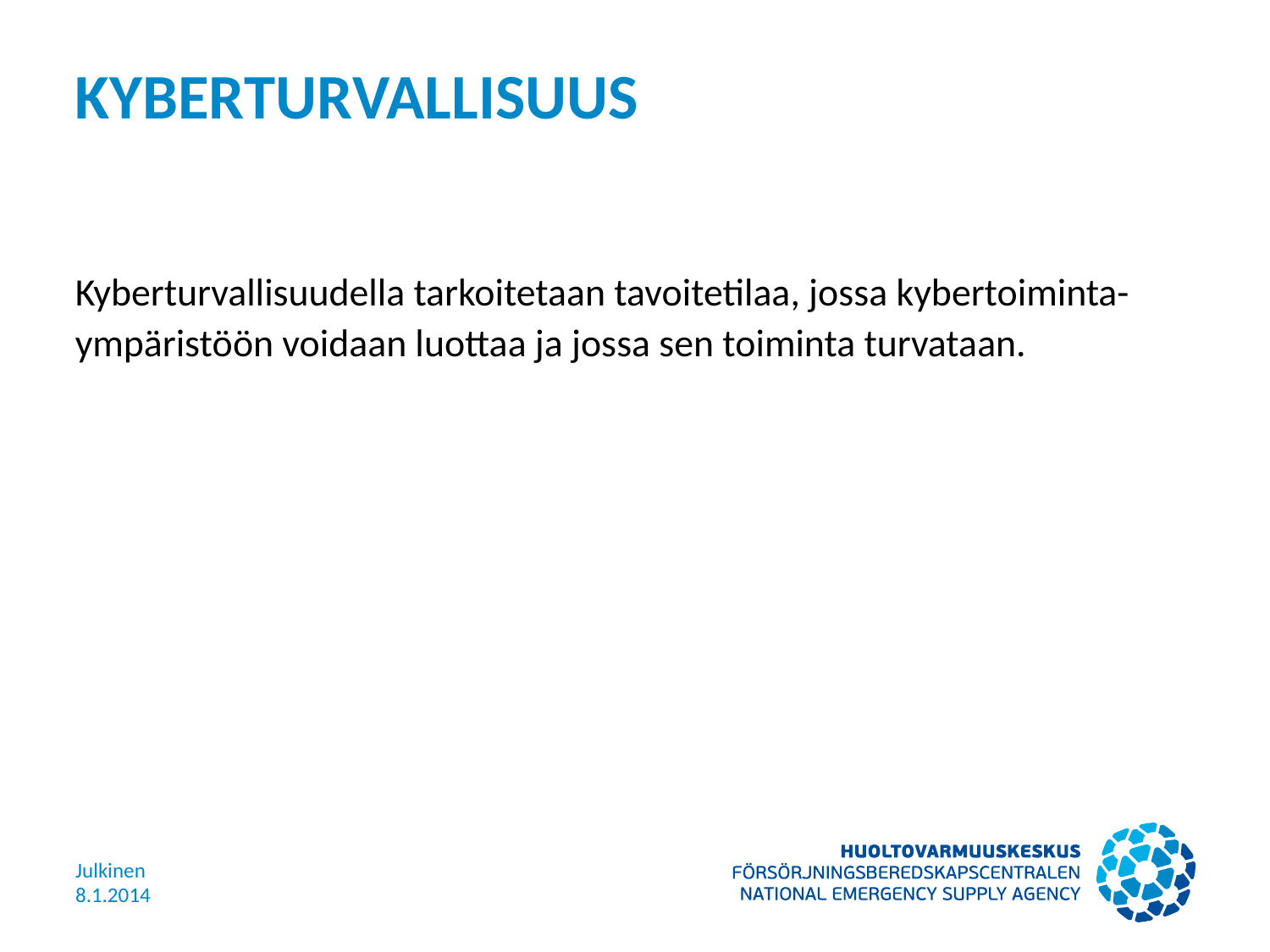

# Kyberturvallisuus
Kyberturvallisuudella tarkoitetaan tavoitetilaa, jossa kybertoiminta-
ympäristöön voidaan luottaa ja jossa sen toiminta turvataan.

Julkinen
8.1.2014